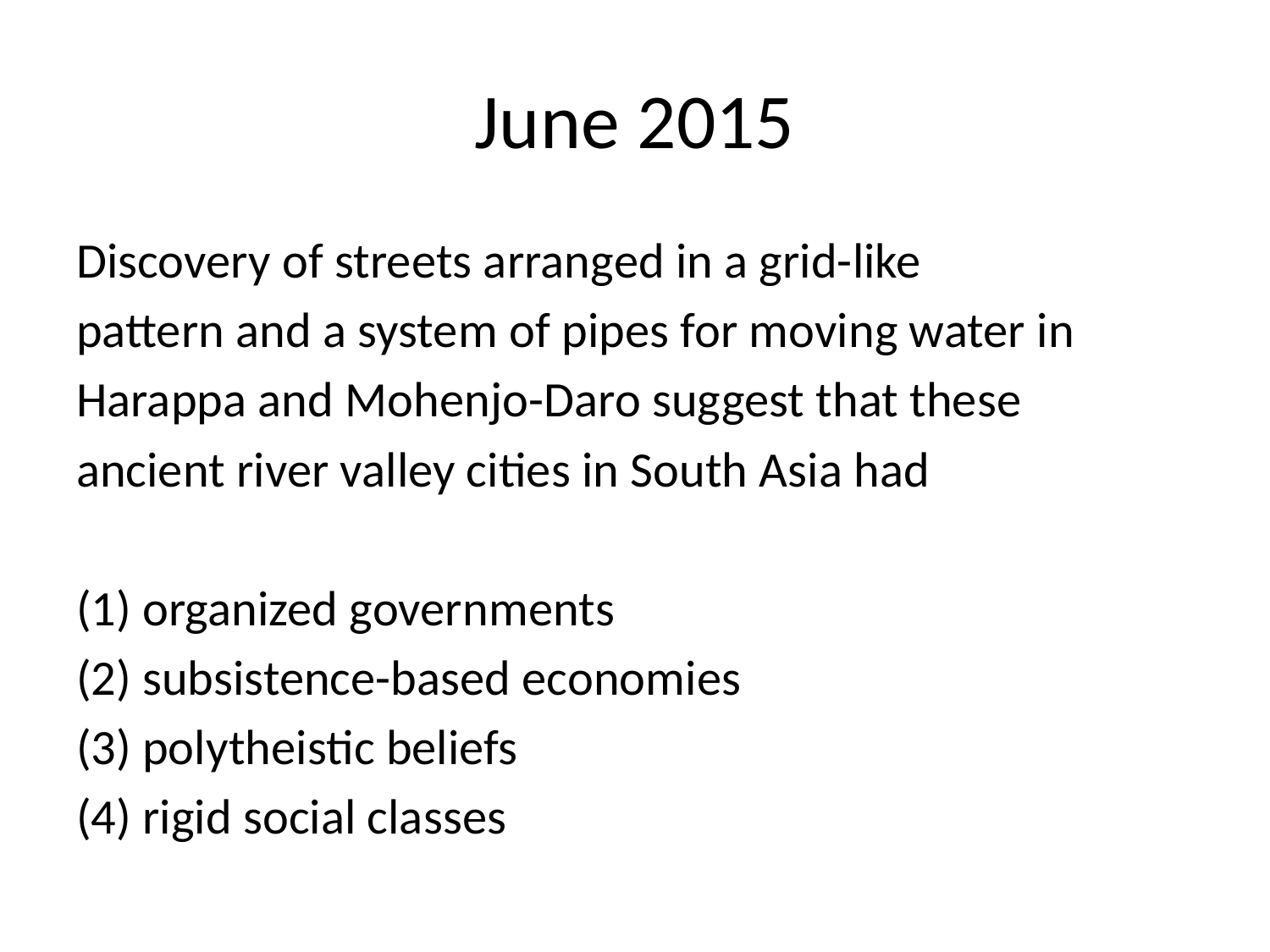

# June 2015
Discovery of streets arranged in a grid-like
pattern and a system of pipes for moving water in
Harappa and Mohenjo-Daro suggest that these
ancient river valley cities in South Asia had

(1) organized governments
(2) subsistence-based economies
(3) polytheistic beliefs
(4) rigid social classes